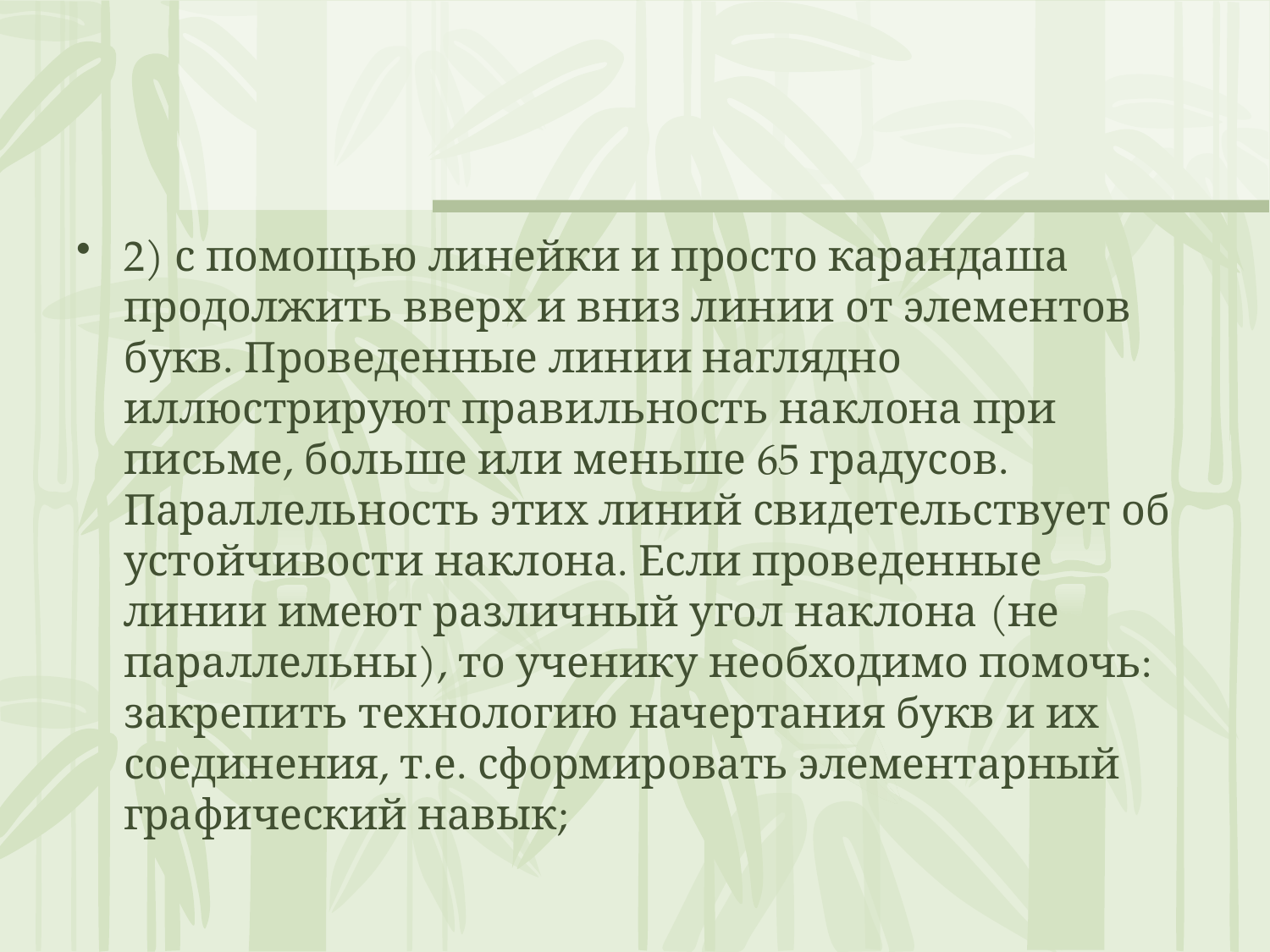

#
2) с помощью линейки и просто карандаша продолжить вверх и вниз линии от элементов букв. Проведенные линии наглядно иллюстрируют правильность наклона при письме, больше или меньше 65 градусов. Параллельность этих линий свидетельствует об устойчивости наклона. Если проведенные линии имеют различный угол наклона (не параллельны), то ученику необходимо помочь: закрепить технологию начертания букв и их соединения, т.е. сформировать элементарный графический навык;